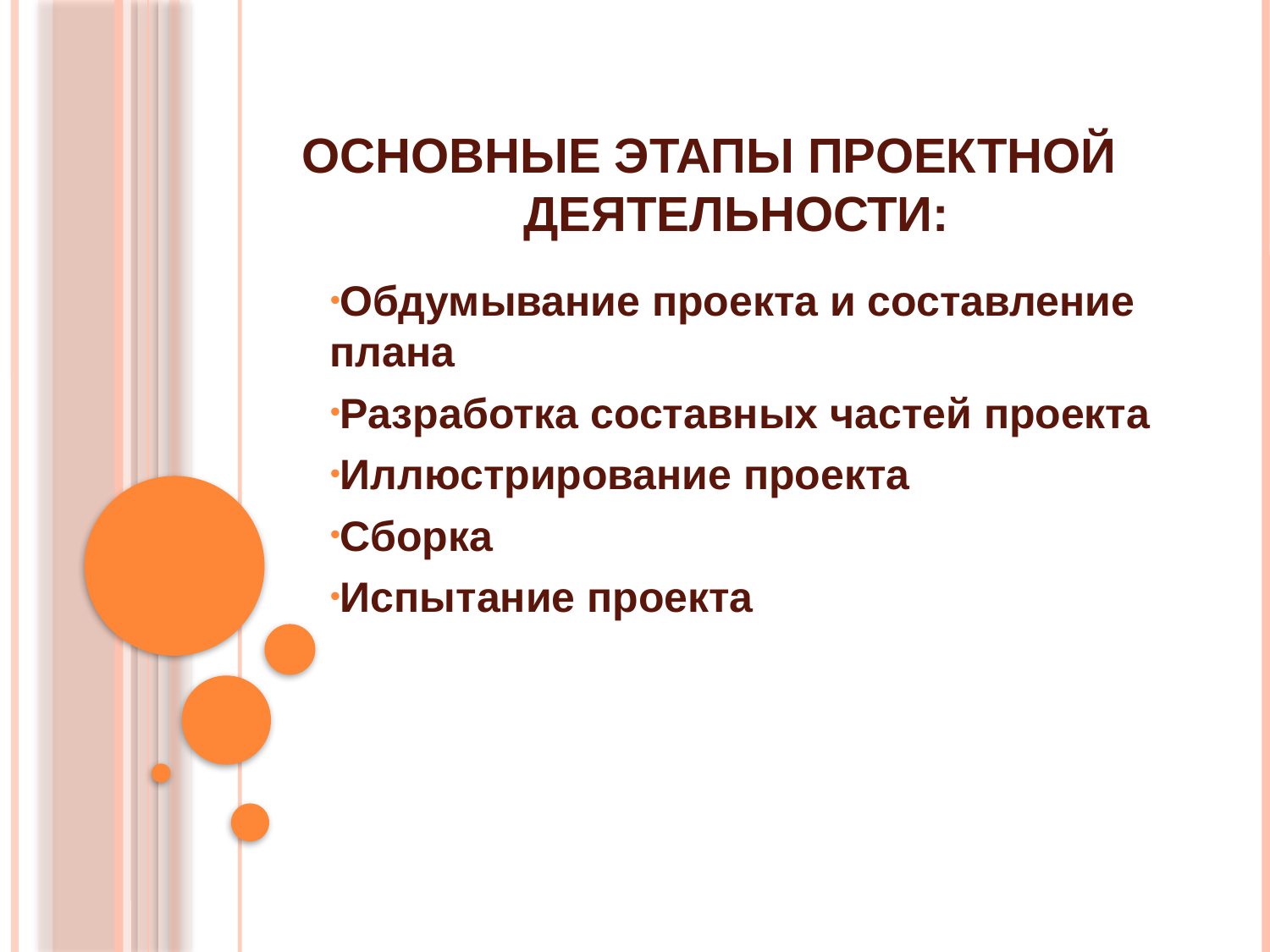

# Основные этапы проектной      деятельности:
Обдумывание проекта и составление плана
Разработка составных частей проекта
Иллюстрирование проекта
Сборка
Испытание проекта